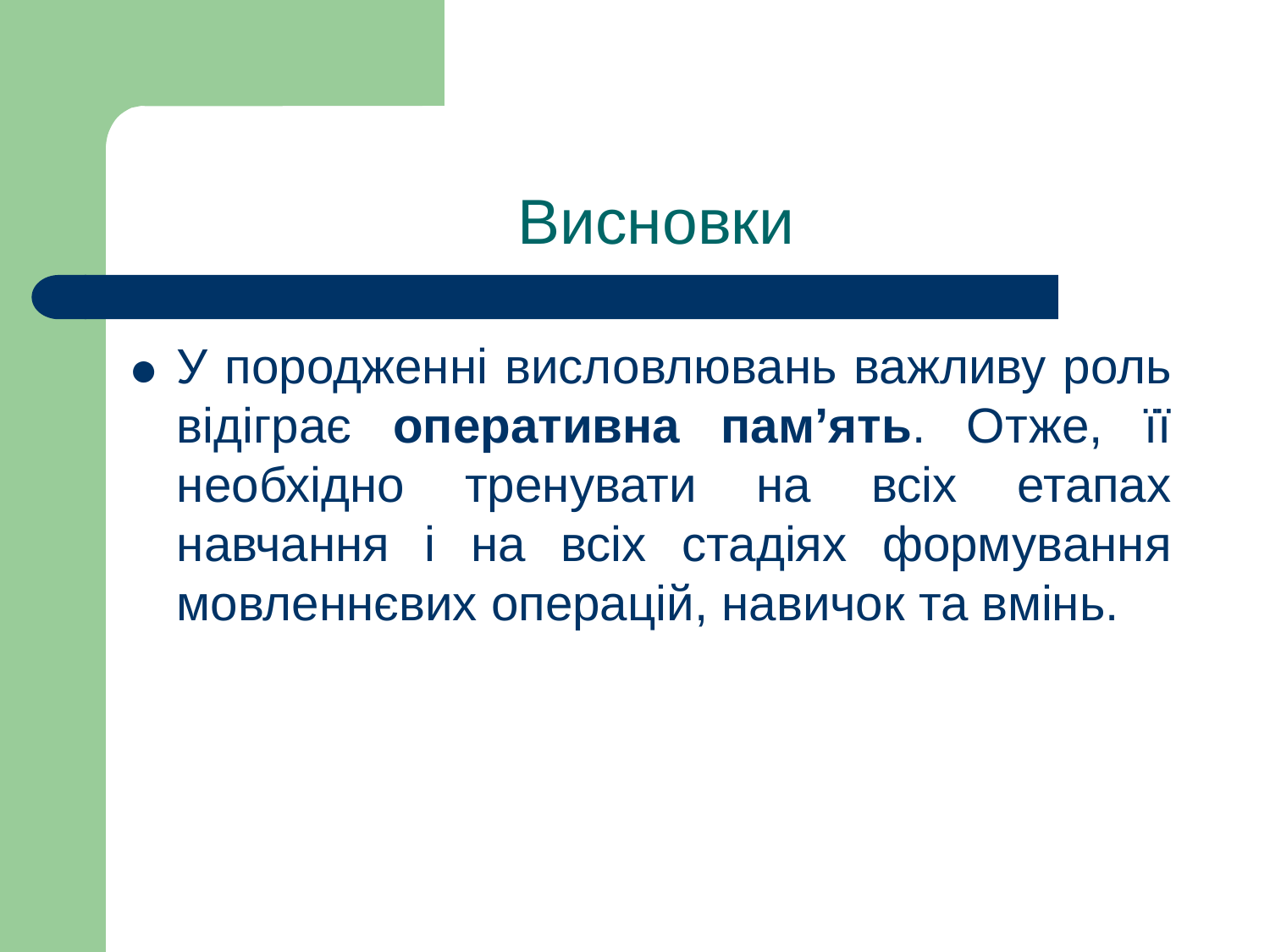

# Висновки
У породженні висловлювань важливу роль відіграє оперативна пам’ять. Отже, її необхідно тренувати на всіх етапах навчання і на всіх стадіях формування мовленнєвих операцій, навичок та вмінь.